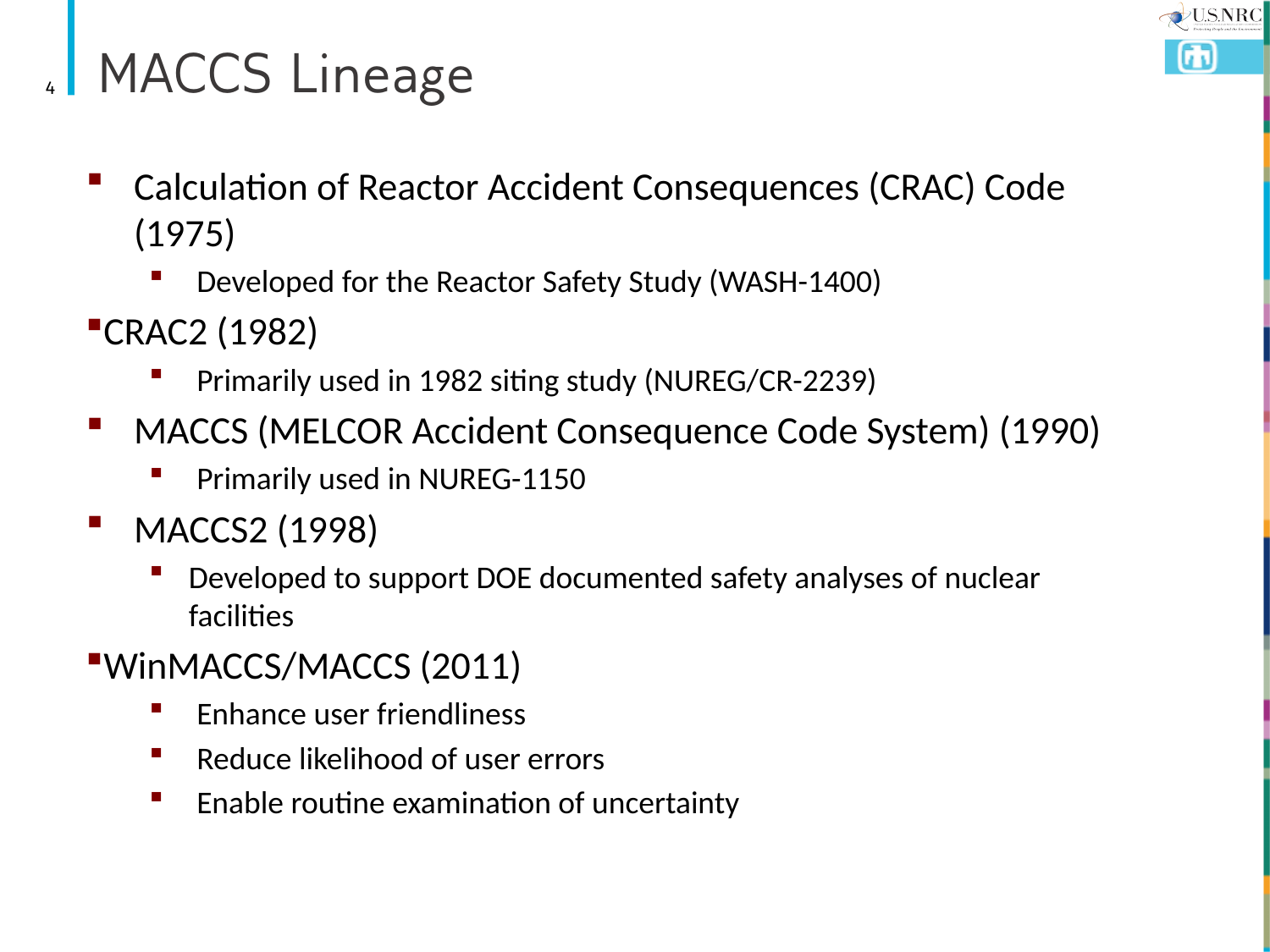

# MACCS Lineage
4
Calculation of Reactor Accident Consequences (CRAC) Code (1975)
Developed for the Reactor Safety Study (WASH-1400)
CRAC2 (1982)
Primarily used in 1982 siting study (NUREG/CR-2239)
MACCS (MELCOR Accident Consequence Code System) (1990)
Primarily used in NUREG-1150
MACCS2 (1998)
Developed to support DOE documented safety analyses of nuclear facilities
WinMACCS/MACCS (2011)
Enhance user friendliness
Reduce likelihood of user errors
Enable routine examination of uncertainty